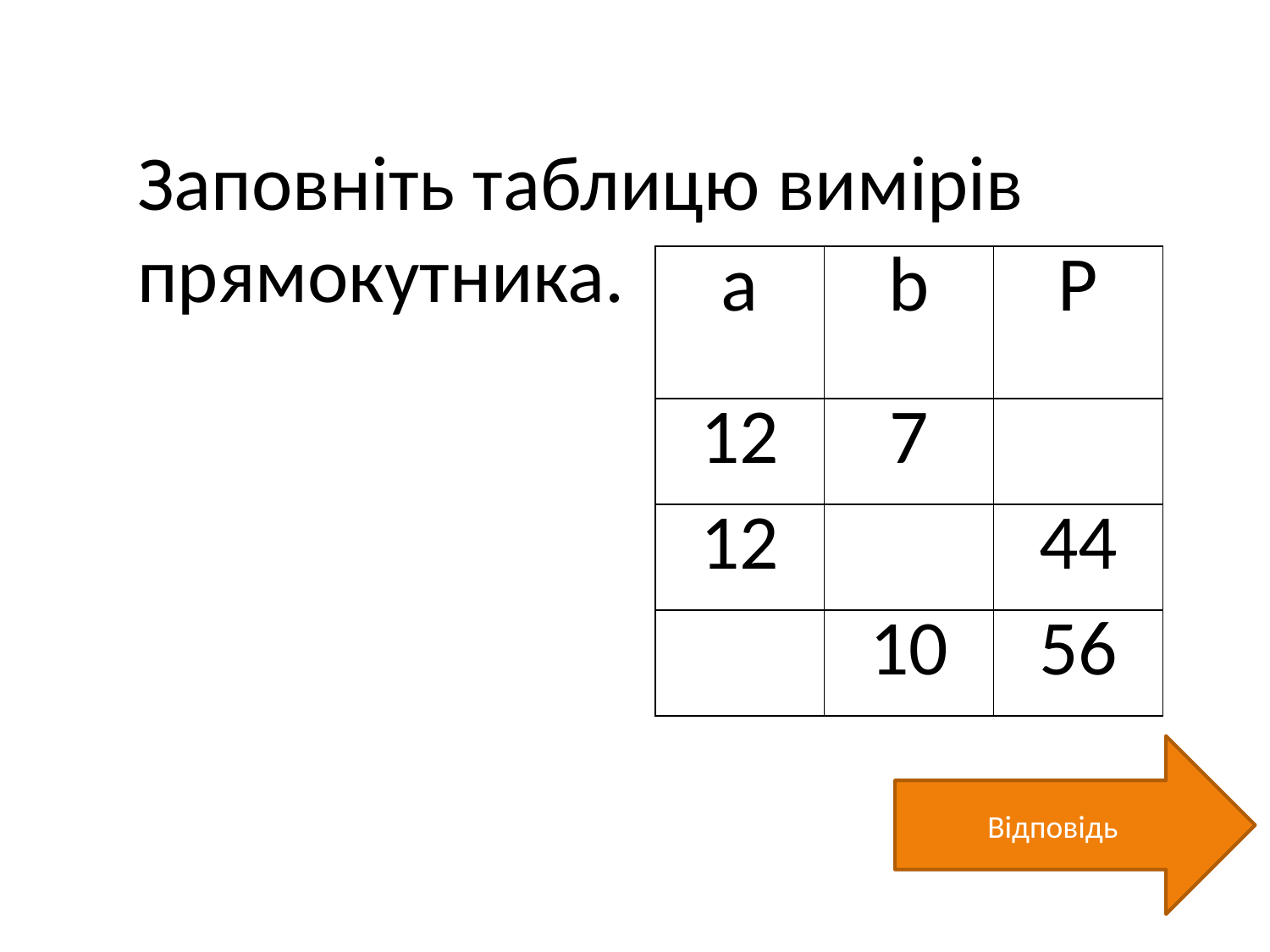

Заповніть таблицю вимірів  прямокутника.
| а | b | P |
| --- | --- | --- |
| 12 | 7 |  |
| 12 |  | 44 |
|  | 10 | 56 |
Відповідь